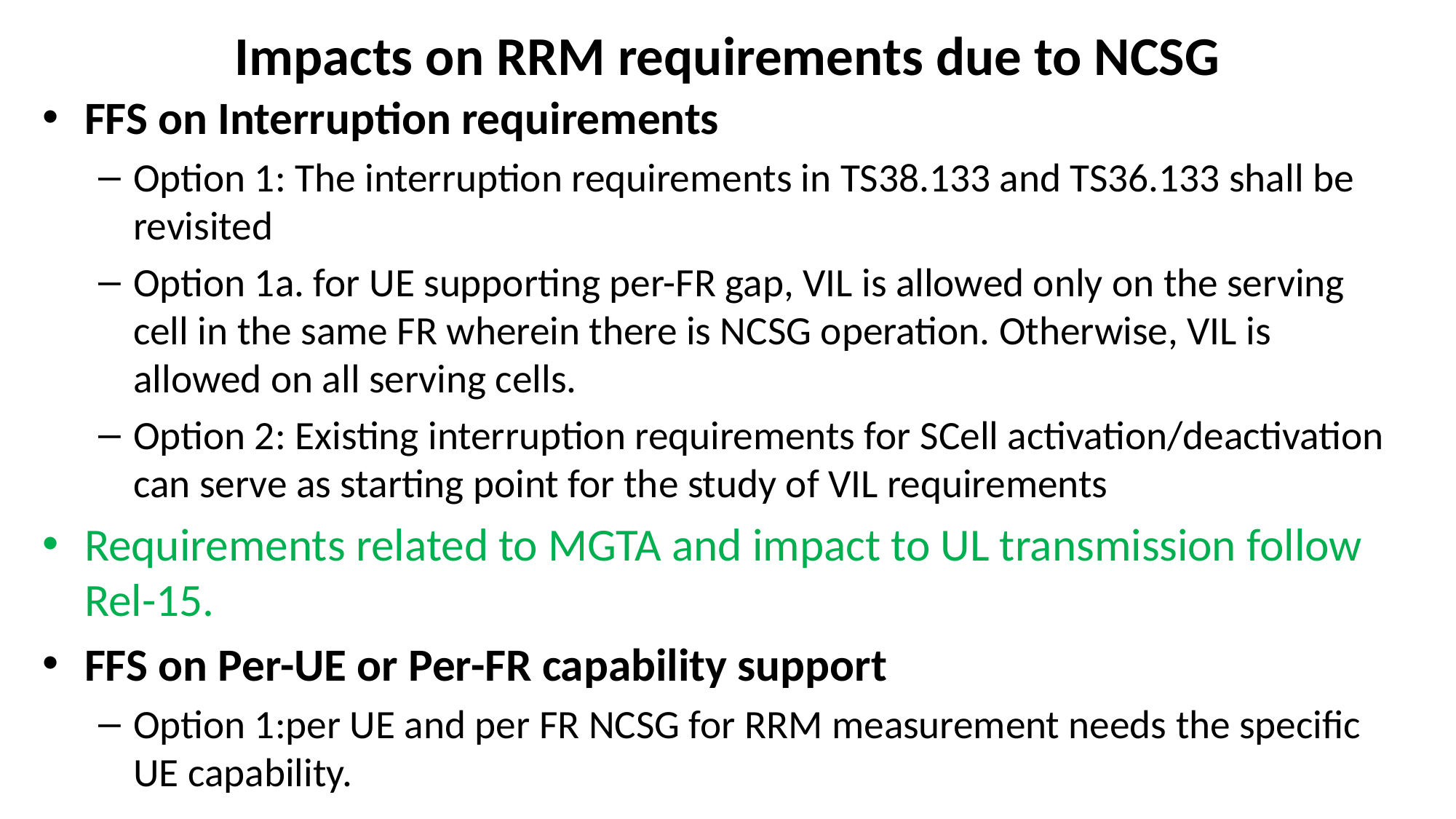

# Impacts on RRM requirements due to NCSG
FFS on Interruption requirements
Option 1: The interruption requirements in TS38.133 and TS36.133 shall be revisited
Option 1a. for UE supporting per-FR gap, VIL is allowed only on the serving cell in the same FR wherein there is NCSG operation. Otherwise, VIL is allowed on all serving cells.
Option 2: Existing interruption requirements for SCell activation/deactivation can serve as starting point for the study of VIL requirements
Requirements related to MGTA and impact to UL transmission follow Rel-15.
FFS on Per-UE or Per-FR capability support
Option 1:per UE and per FR NCSG for RRM measurement needs the specific UE capability.